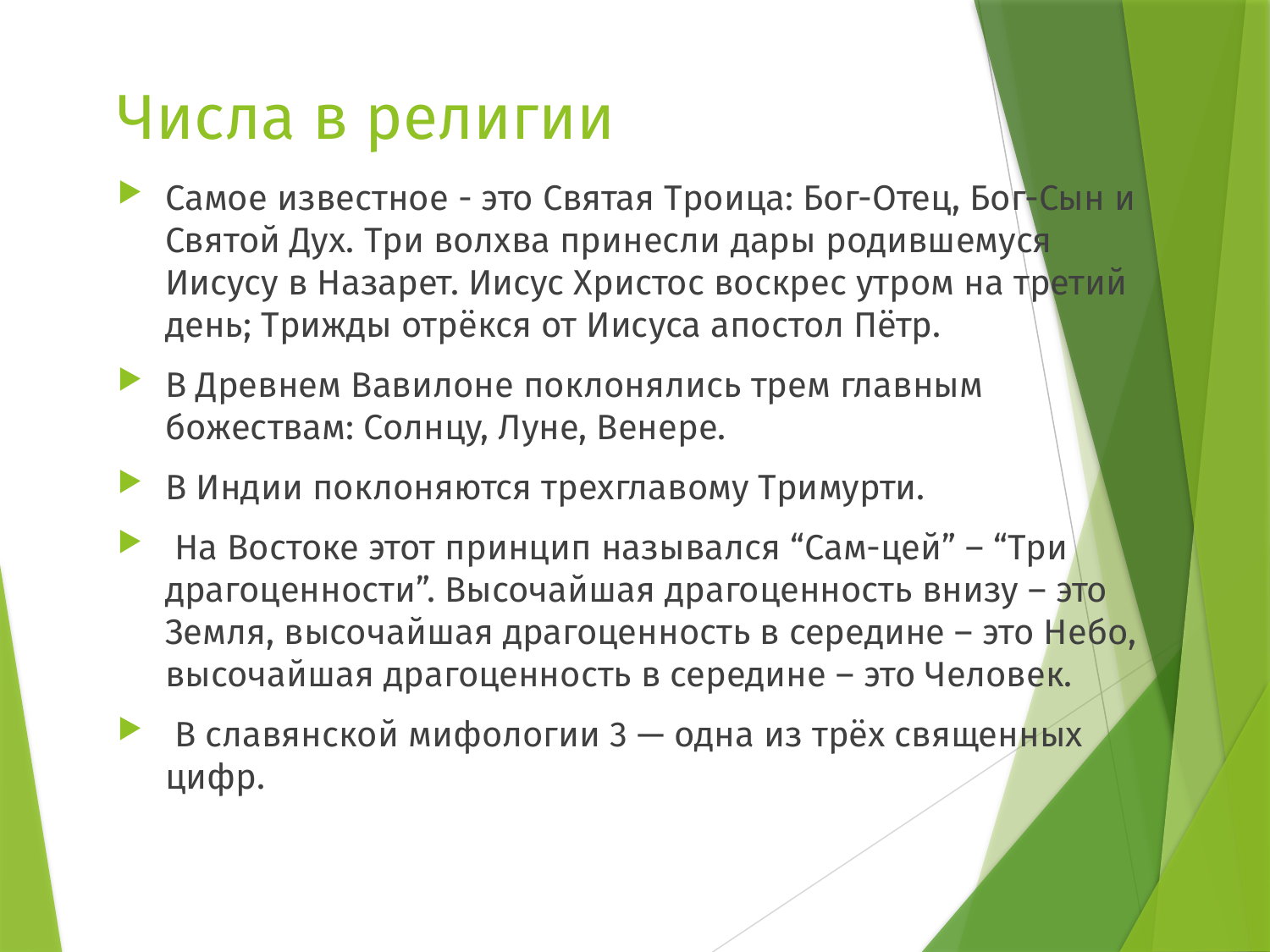

# Числа в религии
Самое известное - это Святая Троица: Бог-Отец, Бог-Сын и Святой Дух. Три волхва принесли дары родившемуся Иисусу в Назарет. Иисус Христос воскрес утром на третий день; Трижды отрёкся от Иисуса апостол Пётр.
В Древнем Вавилоне поклонялись трем главным божествам: Солнцу, Луне, Венере.
В Индии поклоняются трехглавому Тримурти.
 На Востоке этот принцип назывался “Сам-цей” – “Три драгоценности”. Высочайшая драгоценность внизу – это Земля, высочайшая драгоценность в середине – это Небо, высочайшая драгоценность в середине – это Человек.
 В славянской мифологии 3 — одна из трёх священных цифр.